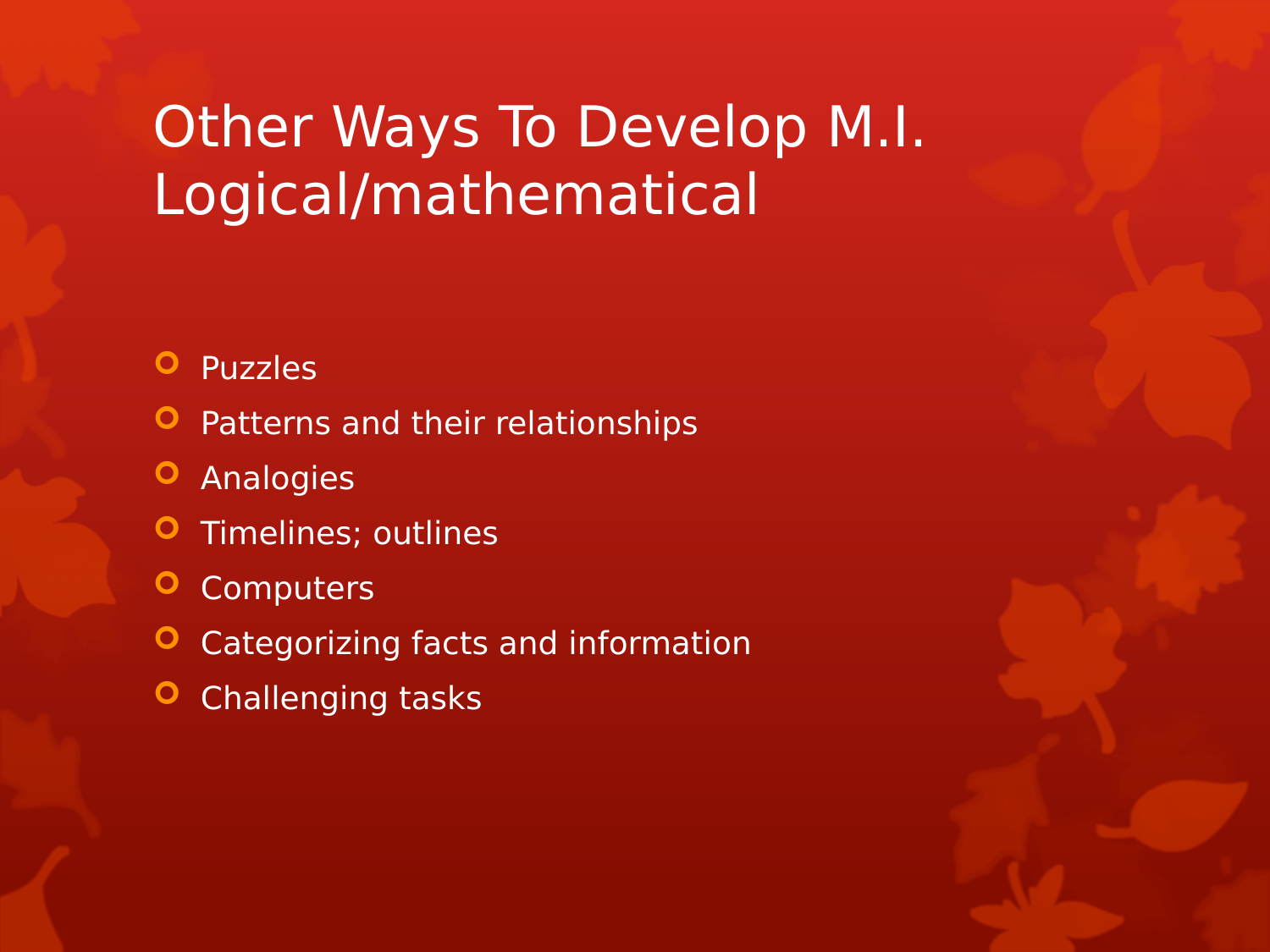

# Other Ways To Develop M.I. Logical/mathematical
Puzzles
Patterns and their relationships
Analogies
Timelines; outlines
Computers
Categorizing facts and information
Challenging tasks